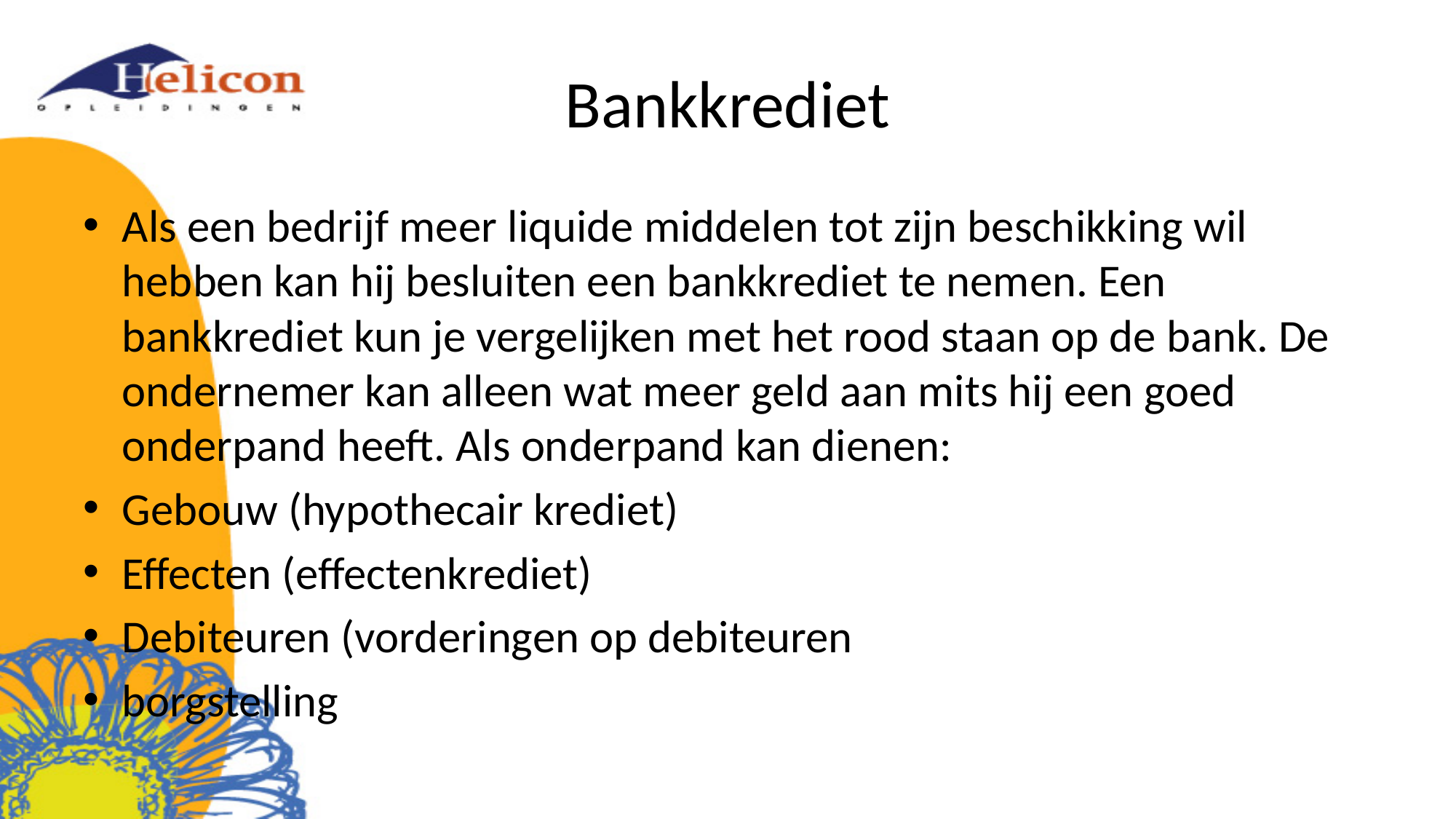

# Bankkrediet
Als een bedrijf meer liquide middelen tot zijn beschikking wil hebben kan hij besluiten een bankkrediet te nemen. Een bankkrediet kun je vergelijken met het rood staan op de bank. De ondernemer kan alleen wat meer geld aan mits hij een goed onderpand heeft. Als onderpand kan dienen:
Gebouw (hypothecair krediet)
Effecten (effectenkrediet)
Debiteuren (vorderingen op debiteuren
borgstelling